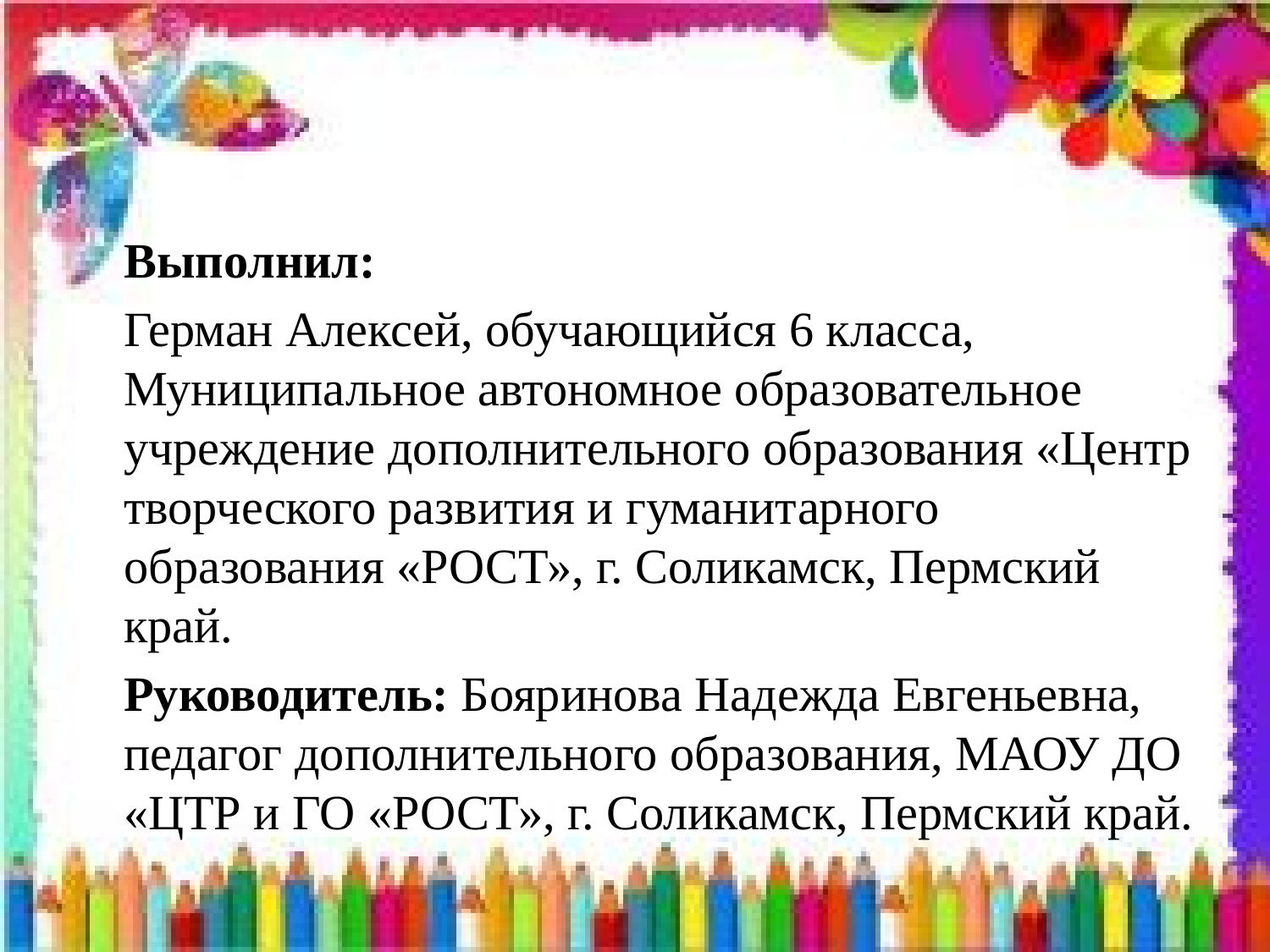

Выполнил:
	Герман Алексей, обучающийся 6 класса, Муниципальное автономное образовательное учреждение дополнительного образования «Центр творческого развития и гуманитарного образования «РОСТ», г. Соликамск, Пермский край.
	Руководитель: Бояринова Надежда Евгеньевна, педагог дополнительного образования, МАОУ ДО «ЦТР и ГО «РОСТ», г. Соликамск, Пермский край.